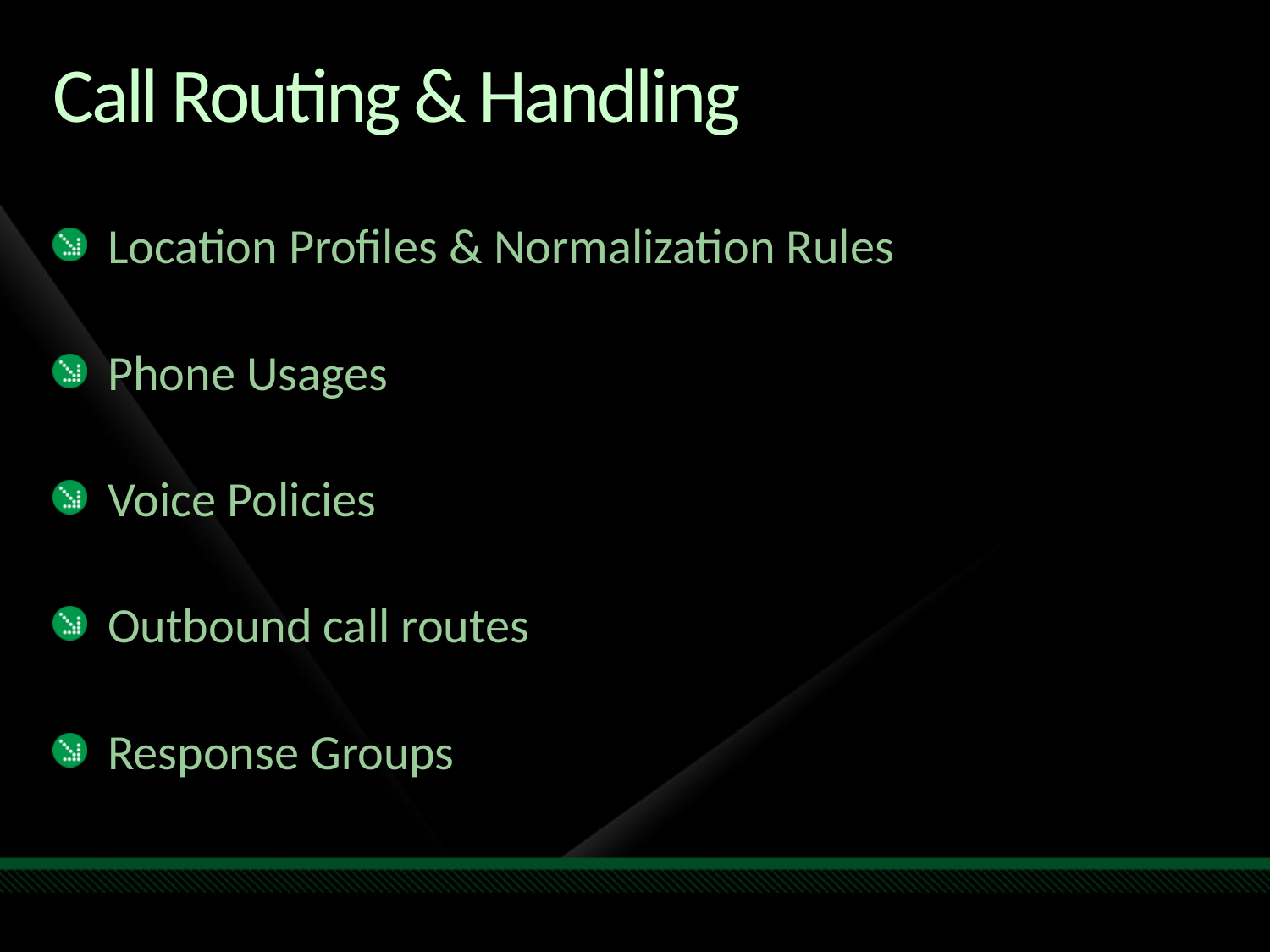

# Call Routing & Handling
Location Profiles & Normalization Rules

Phone Usages

Voice Policies

Outbound call routes

Response Groups